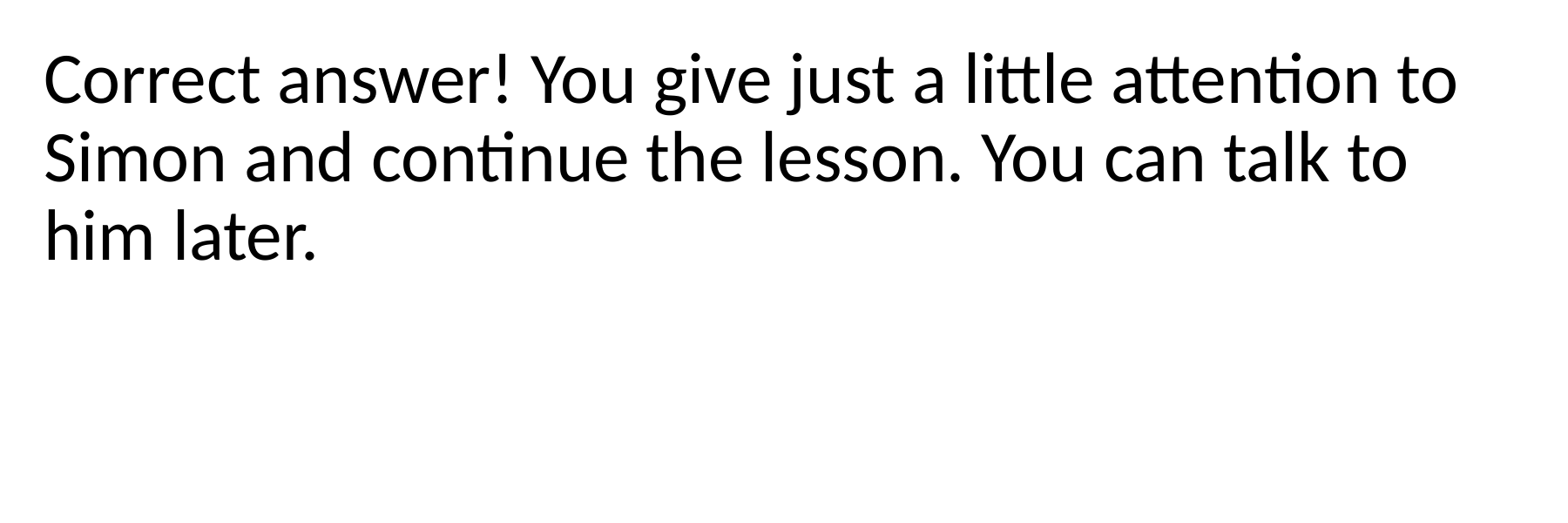

Correct answer! You give just a little attention to Simon and continue the lesson. You can talk to him later.